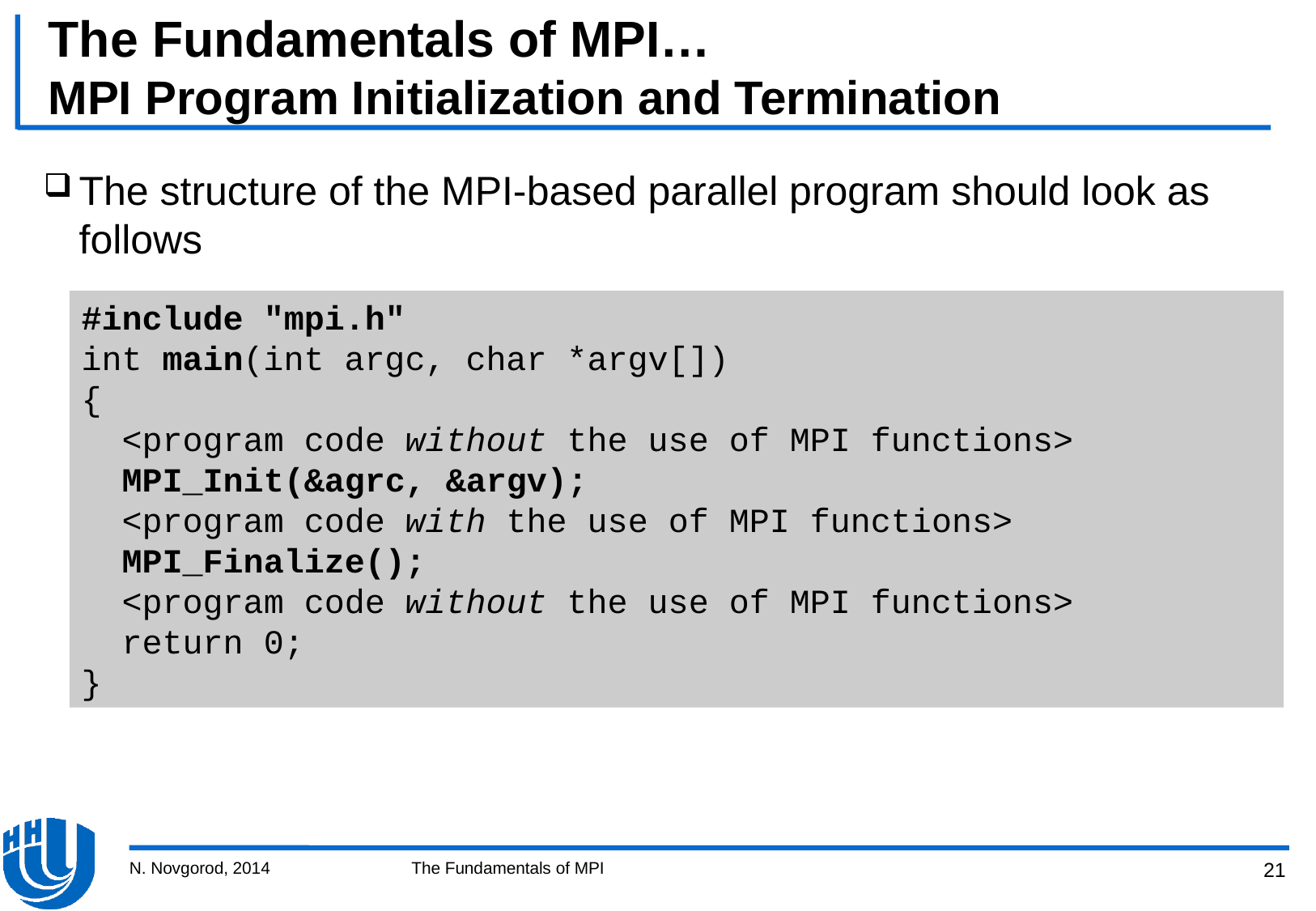

# The Fundamentals of MPI… MPI Program Initialization and Termination
The structure of the MPI-based parallel program should look as follows
#include "mpi.h"
int main(int argc, char *argv[])
{
  <program code without the use of MPI functions>
  MPI_Init(&agrc, &argv);
  <program code with the use of MPI functions>
  MPI_Finalize();
  <program code without the use of MPI functions>
  return 0;
}
N. Novgorod, 2014
The Fundamentals of MPI
21